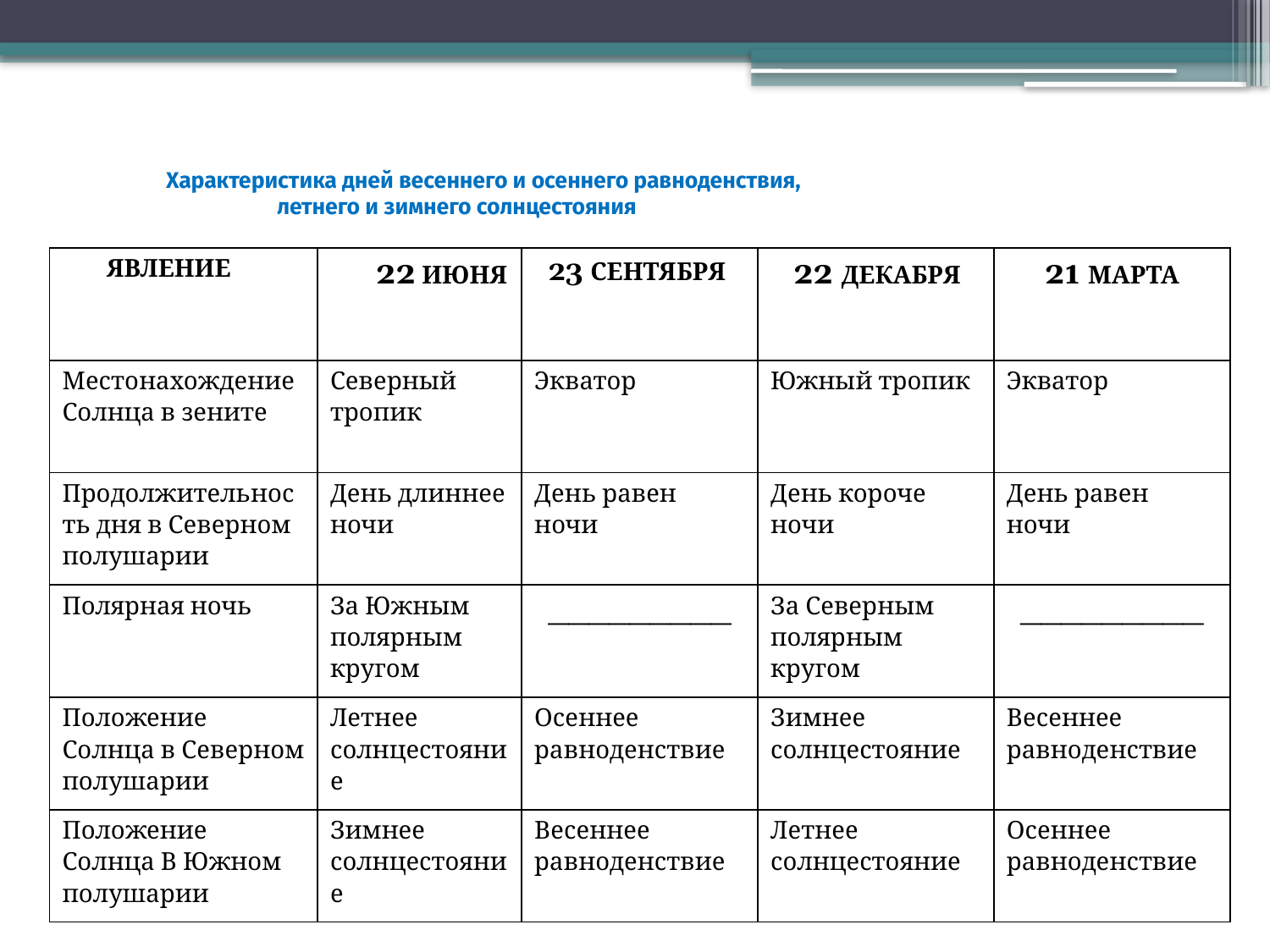

# Характеристика дней весеннего и осеннего равноденствия, летнего и зимнего солнцестояния
| ЯВЛЕНИЕ | 22 ИЮНЯ | 23 СЕНТЯБРЯ | 22 ДЕКАБРЯ | 21 МАРТА |
| --- | --- | --- | --- | --- |
| Местонахождение Солнца в зените | Северный тропик | Экватор | Южный тропик | Экватор |
| Продолжительность дня в Северном полушарии | День длиннее ночи | День равен ночи | День короче ночи | День равен ночи |
| Полярная ночь | За Южным полярным кругом | \_\_\_\_\_\_\_\_\_ | За Северным полярным кругом | \_\_\_\_\_\_\_\_\_ |
| Положение Солнца в Северном полушарии | Летнее солнцестояние | Осеннее равноденствие | Зимнее солнцестояние | Весеннее равноденствие |
| Положение Солнца В Южном полушарии | Зимнее солнцестояние | Весеннее равноденствие | Летнее солнцестояние | Осеннее равноденствие |